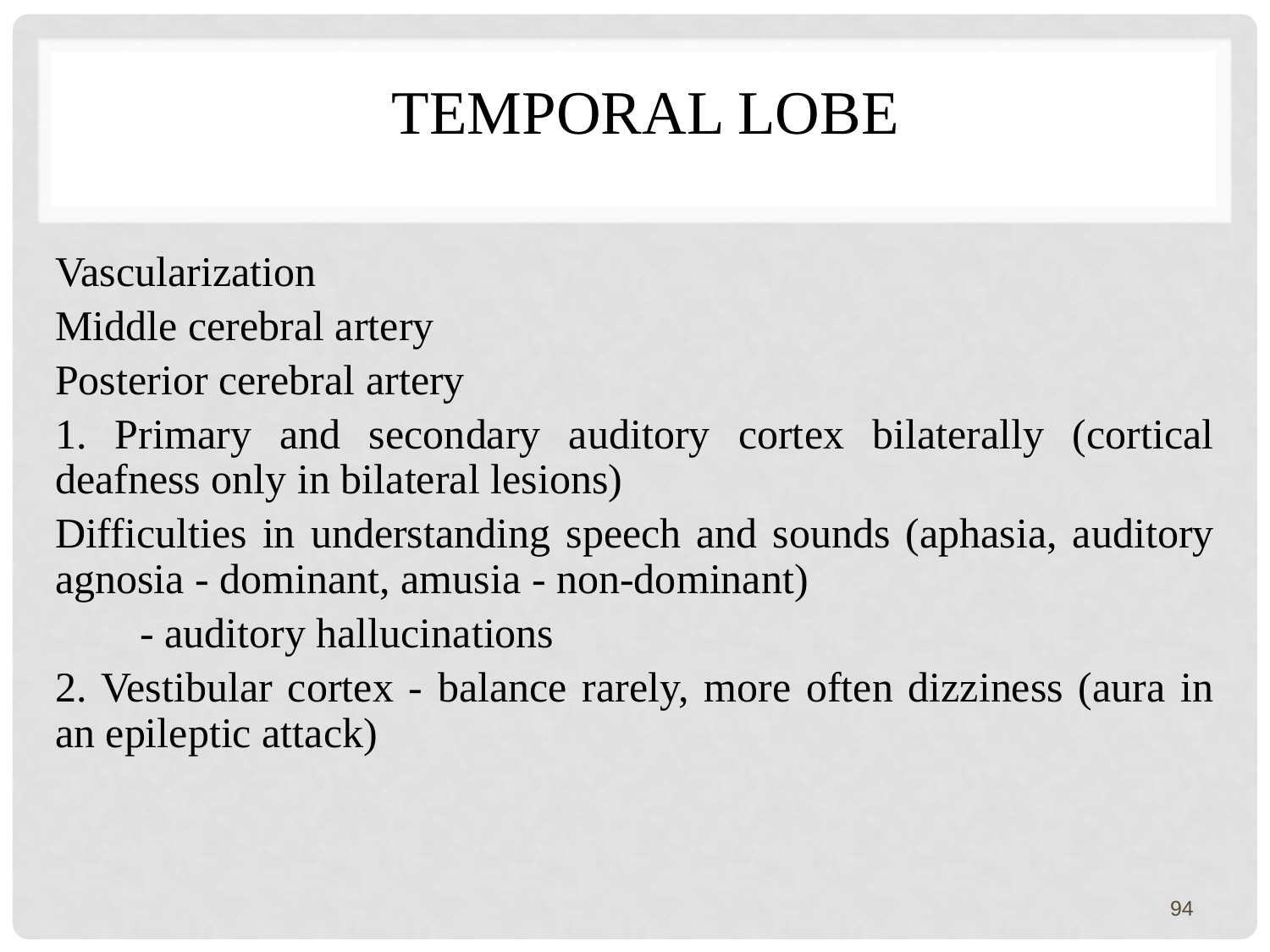

# Temporal lobe
Vascularization
Middle cerebral artery
Posterior cerebral artery
1. Primary and secondary auditory cortex bilaterally (cortical deafness only in bilateral lesions)
Difficulties in understanding speech and sounds (aphasia, auditory agnosia - dominant, amusia - non-dominant)
        - auditory hallucinations
2. Vestibular cortex - balance rarely, more often dizziness (aura in an epileptic attack)
94